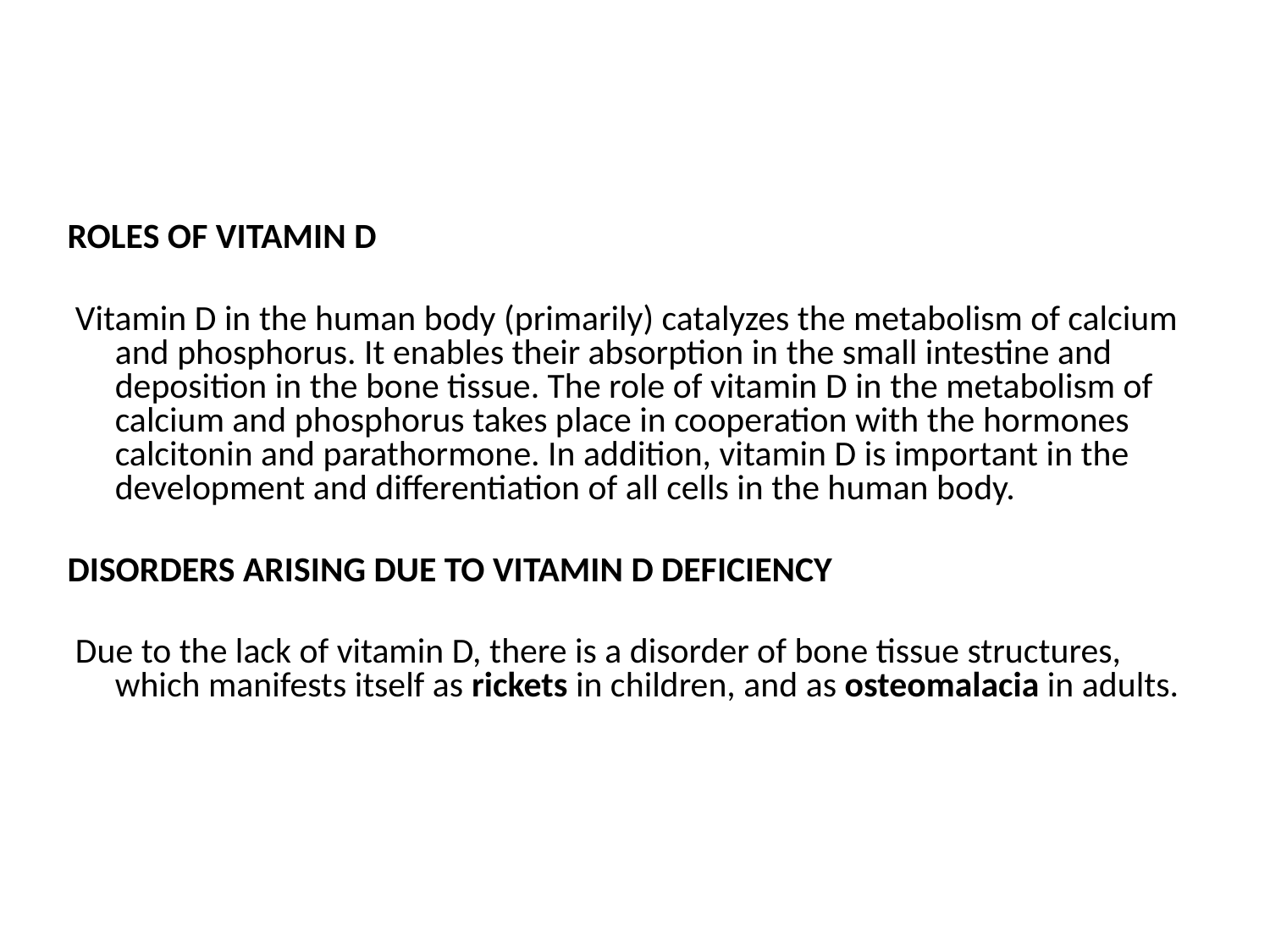

ROLES OF VITAMIN D

 Vitamin D in the human body (primarily) catalyzes the metabolism of calcium and phosphorus. It enables their absorption in the small intestine and deposition in the bone tissue. The role of vitamin D in the metabolism of calcium and phosphorus takes place in cooperation with the hormones calcitonin and parathormone. In addition, vitamin D is important in the development and differentiation of all cells in the human body.

DISORDERS ARISING DUE TO VITAMIN D DEFICIENCY

 Due to the lack of vitamin D, there is a disorder of bone tissue structures, which manifests itself as rickets in children, and as osteomalacia in adults.